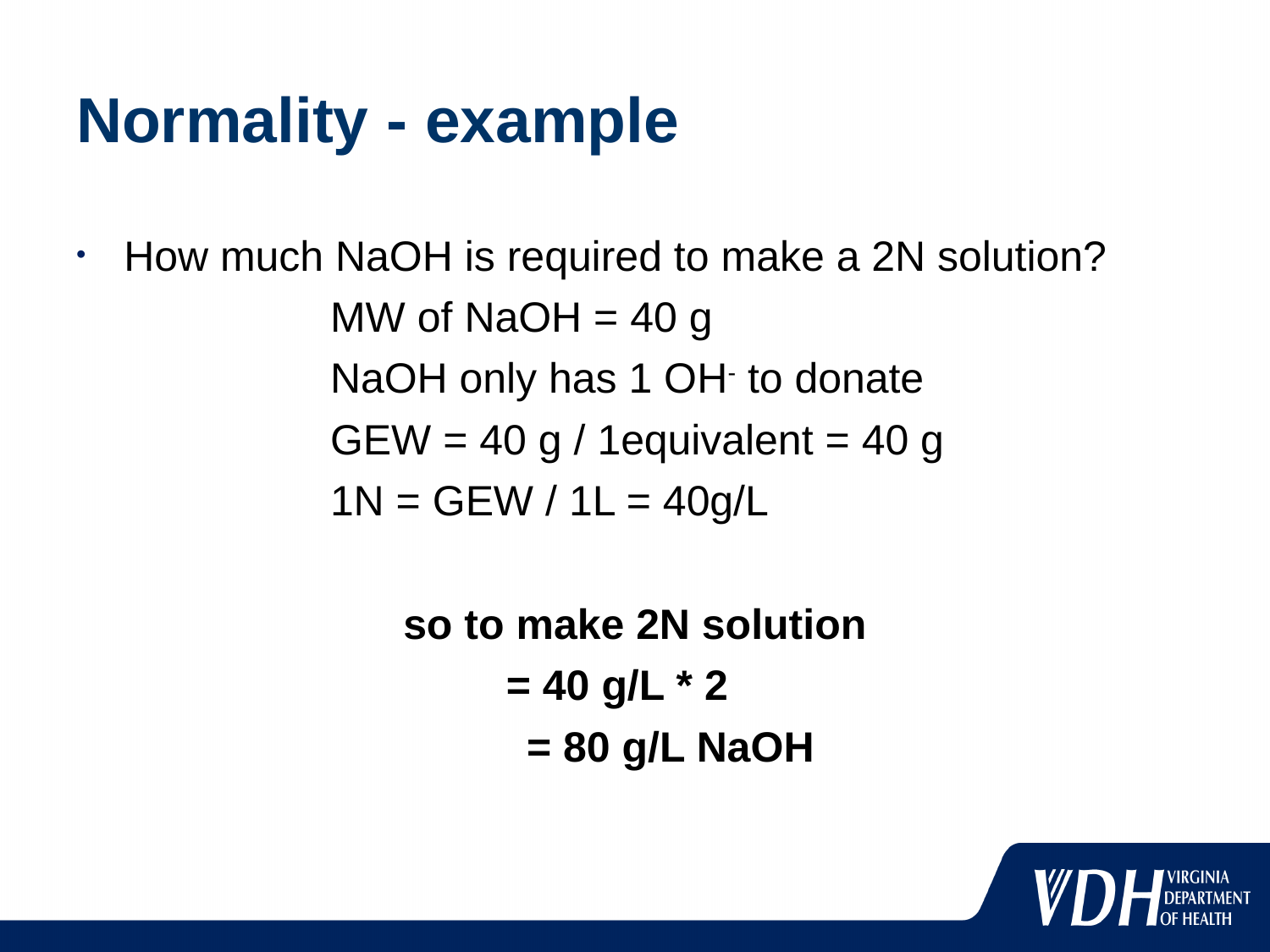

# Normality - example
How much NaOH is required to make a 2N solution?
		MW of NaOH = 40 g
		NaOH only has 1 OH- to donate
		GEW = 40 g / 1equivalent = 40 g
		1N = GEW / 1L = 40g/L

so to make 2N solution
= 40 g/L * 2
      = 80 g/L NaOH